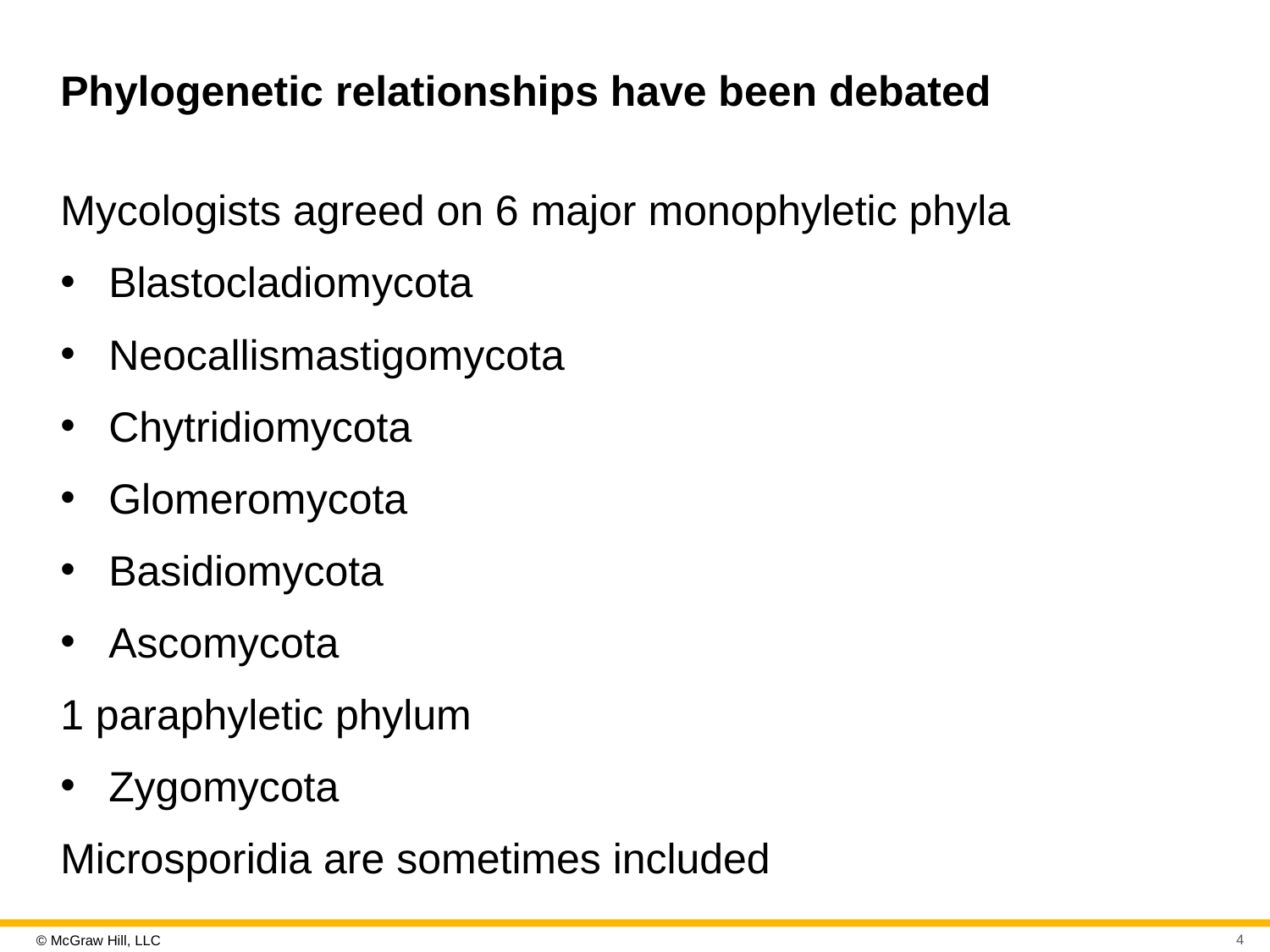

# Phylogenetic relationships have been debated
Mycologists agreed on 6 major monophyletic phyla
Blastocladiomycota
Neocallismastigomycota
Chytridiomycota
Glomeromycota
Basidiomycota
Ascomycota
1 paraphyletic phylum
Zygomycota
Microsporidia are sometimes included
4